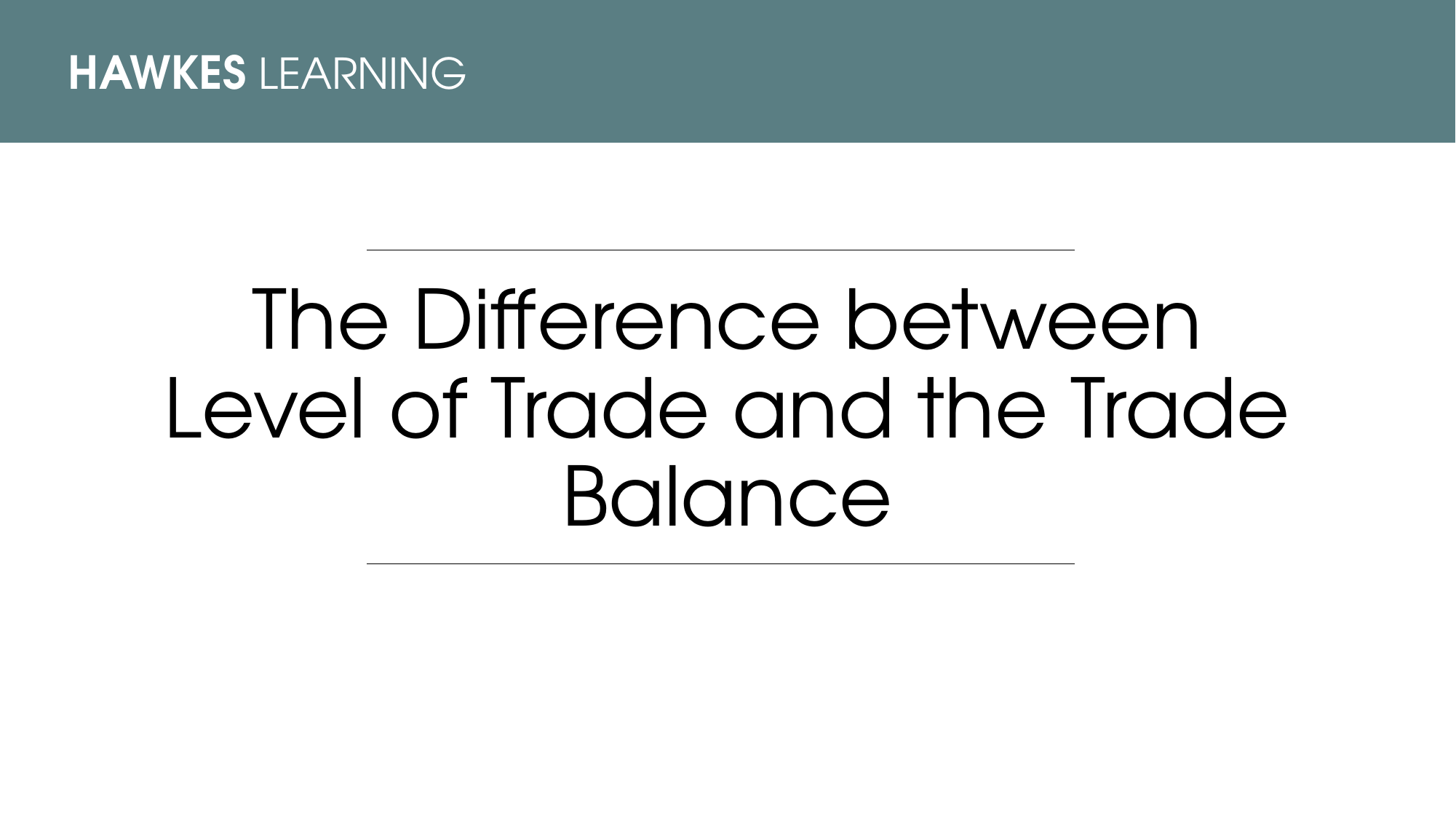

HAWKES LEARNING
The Difference between Level of Trade and the Trade Balance